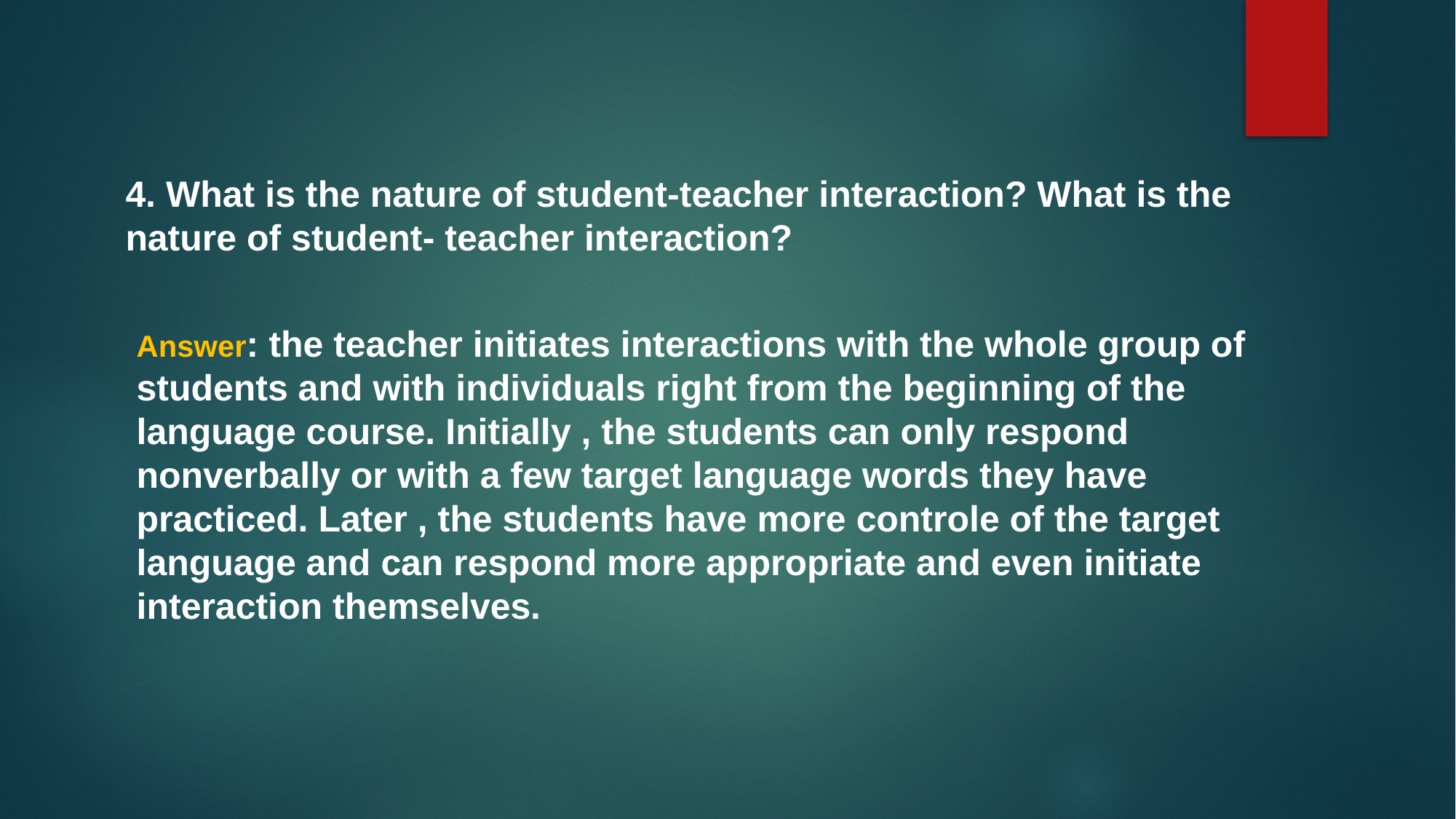

4. What is the nature of student-teacher interaction? What is the nature of student- teacher interaction?
Answer: the teacher initiates interactions with the whole group of students and with individuals right from the beginning of the language course. Initially , the students can only respond nonverbally or with a few target language words they have practiced. Later , the students have more controle of the target language and can respond more appropriate and even initiate interaction themselves.